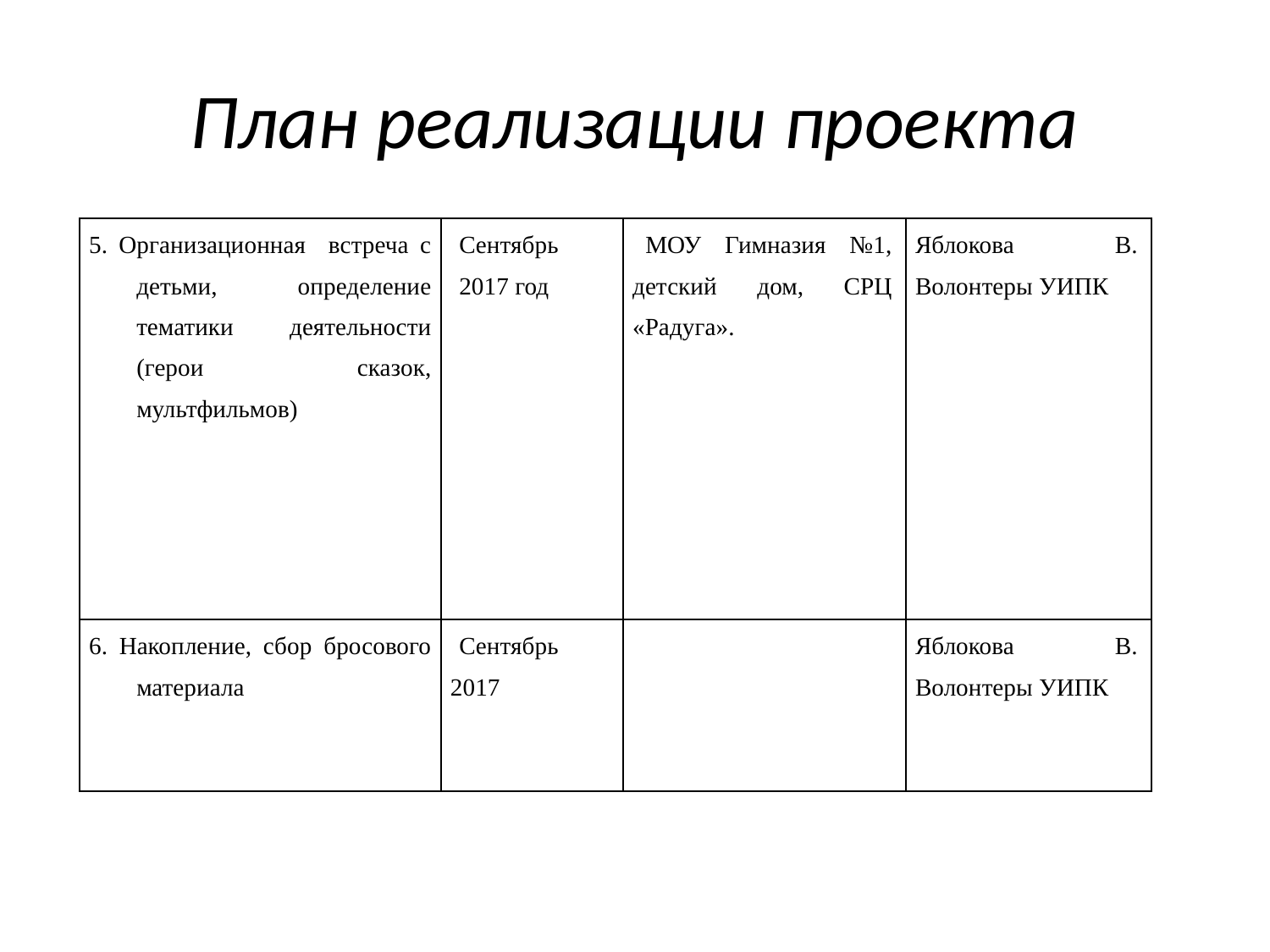

# План реализации проекта
| 5. Организационная встреча с детьми, определение тематики деятельности (герои сказок, мультфильмов) | Сентябрь 2017 год | МОУ Гимназия №1, детский дом, СРЦ «Радуга». | Яблокова В. Волонтеры УИПК |
| --- | --- | --- | --- |
| 6. Накопление, сбор бросового материала | Сентябрь 2017 |  | Яблокова В. Волонтеры УИПК |